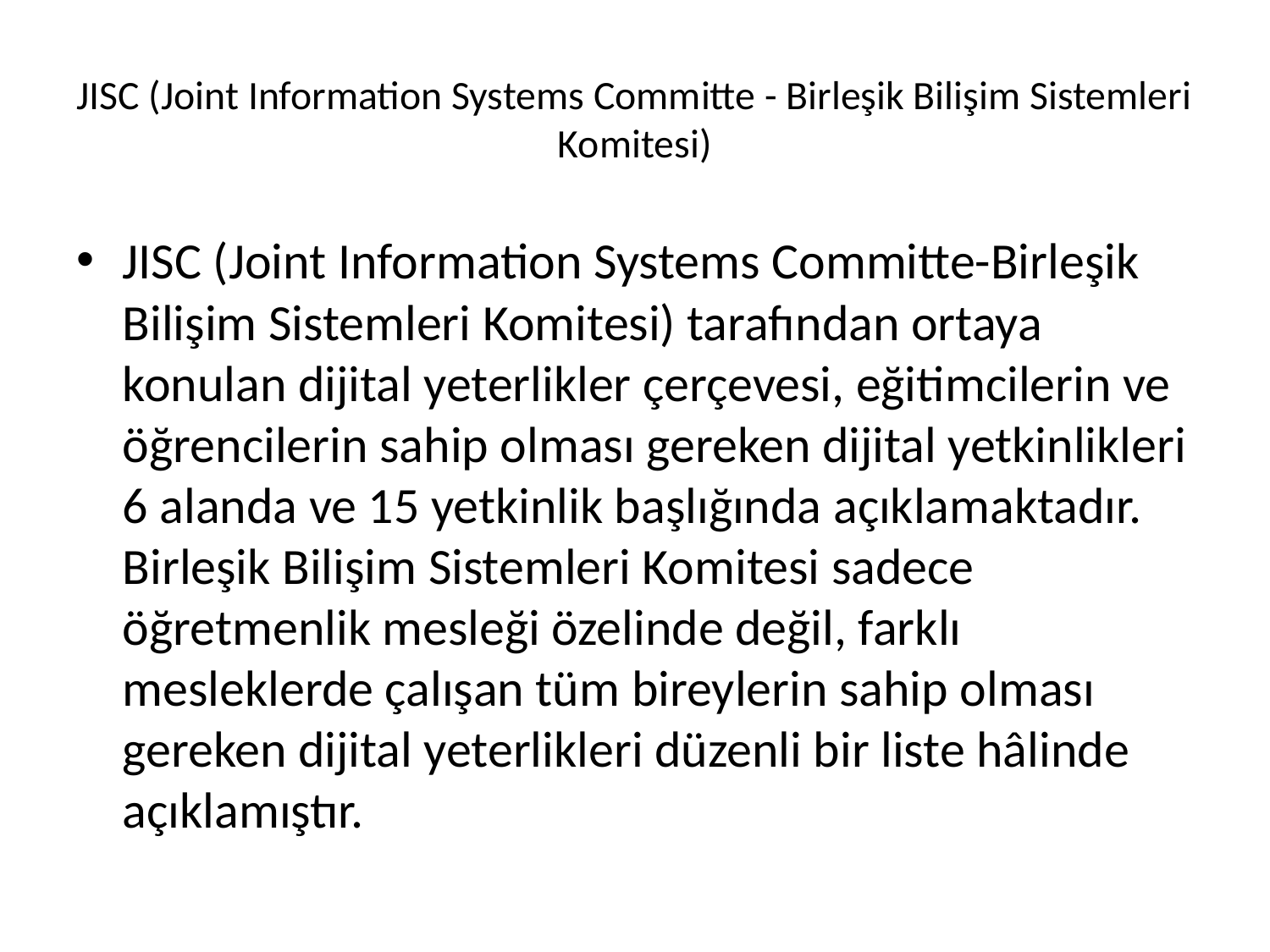

# JISC (Joint Information Systems Committe - Birleşik Bilişim Sistemleri Komitesi)
JISC (Joint Information Systems Committe-Birleşik Bilişim Sistemleri Komitesi) tarafından ortaya konulan dijital yeterlikler çerçevesi, eğitimcilerin ve öğrencilerin sahip olması gereken dijital yetkinlikleri 6 alanda ve 15 yetkinlik başlığında açıklamaktadır. Birleşik Bilişim Sistemleri Komitesi sadece öğretmenlik mesleği özelinde değil, farklı mesleklerde çalışan tüm bireylerin sahip olması gereken dijital yeterlikleri düzenli bir liste hâlinde açıklamıştır.